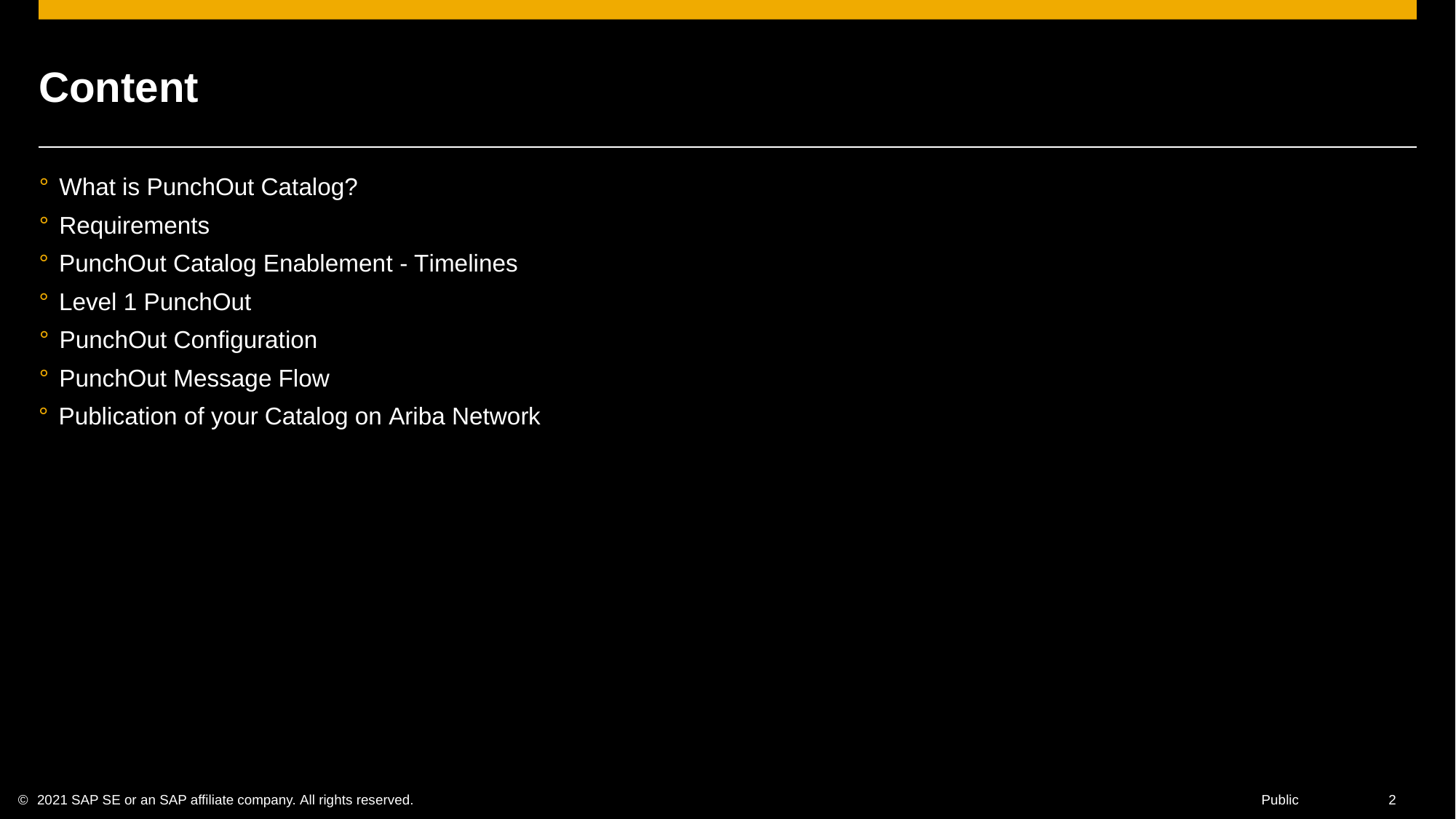

Content

°What is PunchOut Catalog?
°Requirements
°PunchOut Catalog Enablement-Timelines
°Level 1 PunchOut
°PunchOut Configuration
°PunchOut Message Flow
°Publication of your Catalog on Ariba Network
©	2021 SAP SE or an SAP affiliate company. All rights reserved.	Public	2